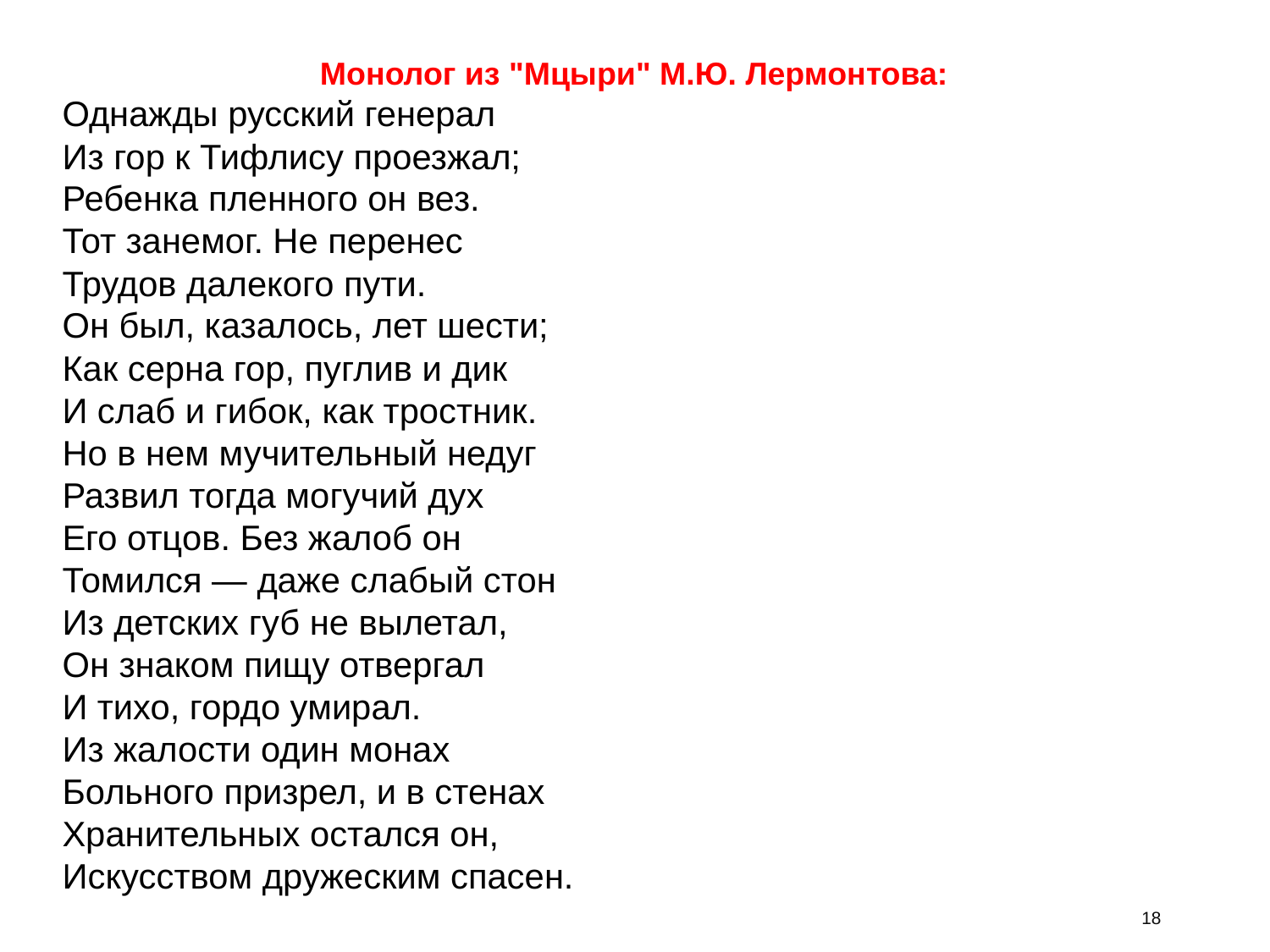

Монолог из "Мцыри" М.Ю. Лермонтова:
Однажды русский генерал
Из гор к Тифлису проезжал;
Ребенка пленного он вез.
Тот занемог. Не перенес
Трудов далекого пути.
Он был, казалось, лет шести;
Как серна гор, пуглив и дик
И слаб и гибок, как тростник.
Но в нем мучительный недуг
Развил тогда могучий дух
Его отцов. Без жалоб он
Томился — даже слабый стон
Из детских губ не вылетал,
Он знаком пищу отвергал
И тихо, гордо умирал.
Из жалости один монах
Больного призрел, и в стенах
Хранительных остался он,
Искусством дружеским спасен.
18